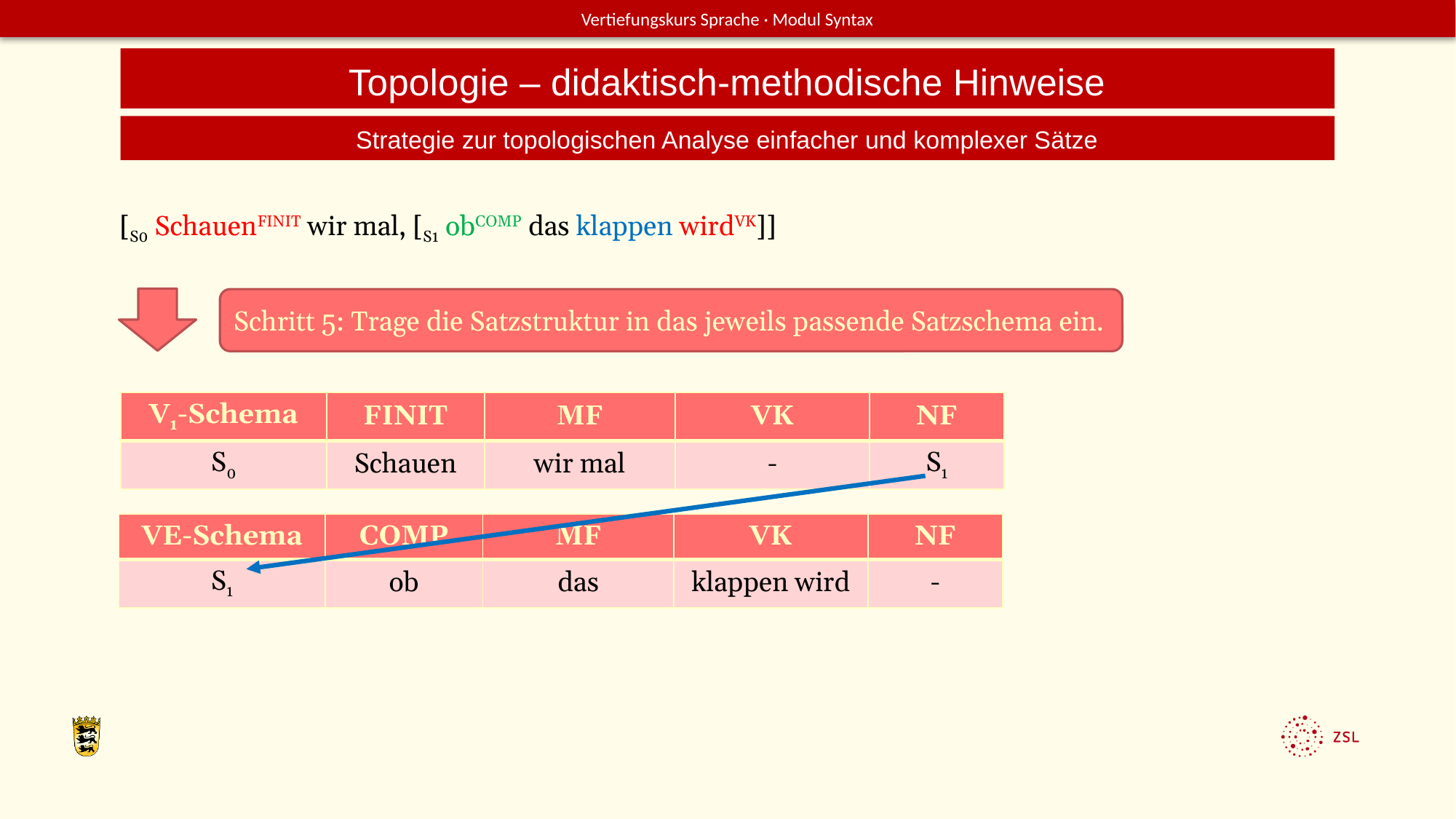

Topologie – didaktisch-methodische Hinweise
Strategie zur topologischen Analyse einfacher und komplexer Sätze
[S0 SchauenFINIT wir mal, [S1 obCOMP das klappen wirdVK]]

Schritt 5: Trage die Satzstruktur in das jeweils passende Satzschema ein.
| V1-Schema | FINIT | MF | VK | NF |
| --- | --- | --- | --- | --- |
| S0 | Schauen | wir mal | - | S1 |
| VE-Schema | COMP | MF | VK | NF |
| --- | --- | --- | --- | --- |
| S1 | ob | das | klappen wird | - |